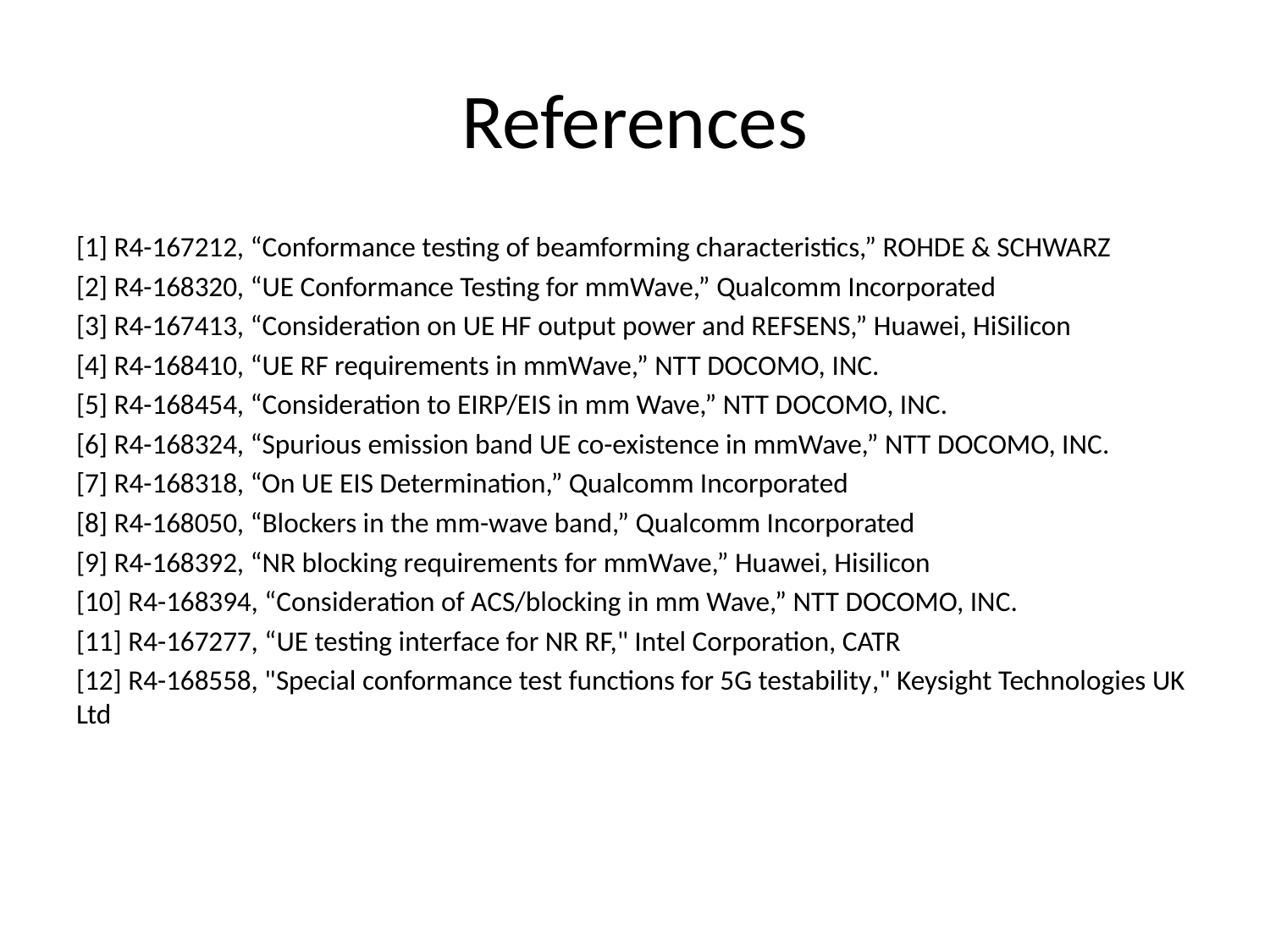

# References
[1] R4-167212, “Conformance testing of beamforming characteristics,” ROHDE & SCHWARZ
[2] R4-168320, “UE Conformance Testing for mmWave,” Qualcomm Incorporated
[3] R4-167413, “Consideration on UE HF output power and REFSENS,” Huawei, HiSilicon
[4] R4-168410, “UE RF requirements in mmWave,” NTT DOCOMO, INC.
[5] R4-168454, “Consideration to EIRP/EIS in mm Wave,” NTT DOCOMO, INC.
[6] R4-168324, “Spurious emission band UE co-existence in mmWave,” NTT DOCOMO, INC.
[7] R4-168318, “On UE EIS Determination,” Qualcomm Incorporated
[8] R4-168050, “Blockers in the mm-wave band,” Qualcomm Incorporated
[9] R4-168392, “NR blocking requirements for mmWave,” Huawei, Hisilicon
[10] R4-168394, “Consideration of ACS/blocking in mm Wave,” NTT DOCOMO, INC.
[11] R4-167277, “UE testing interface for NR RF," Intel Corporation, CATR
[12] R4-168558, "Special conformance test functions for 5G testability," Keysight Technologies UK Ltd